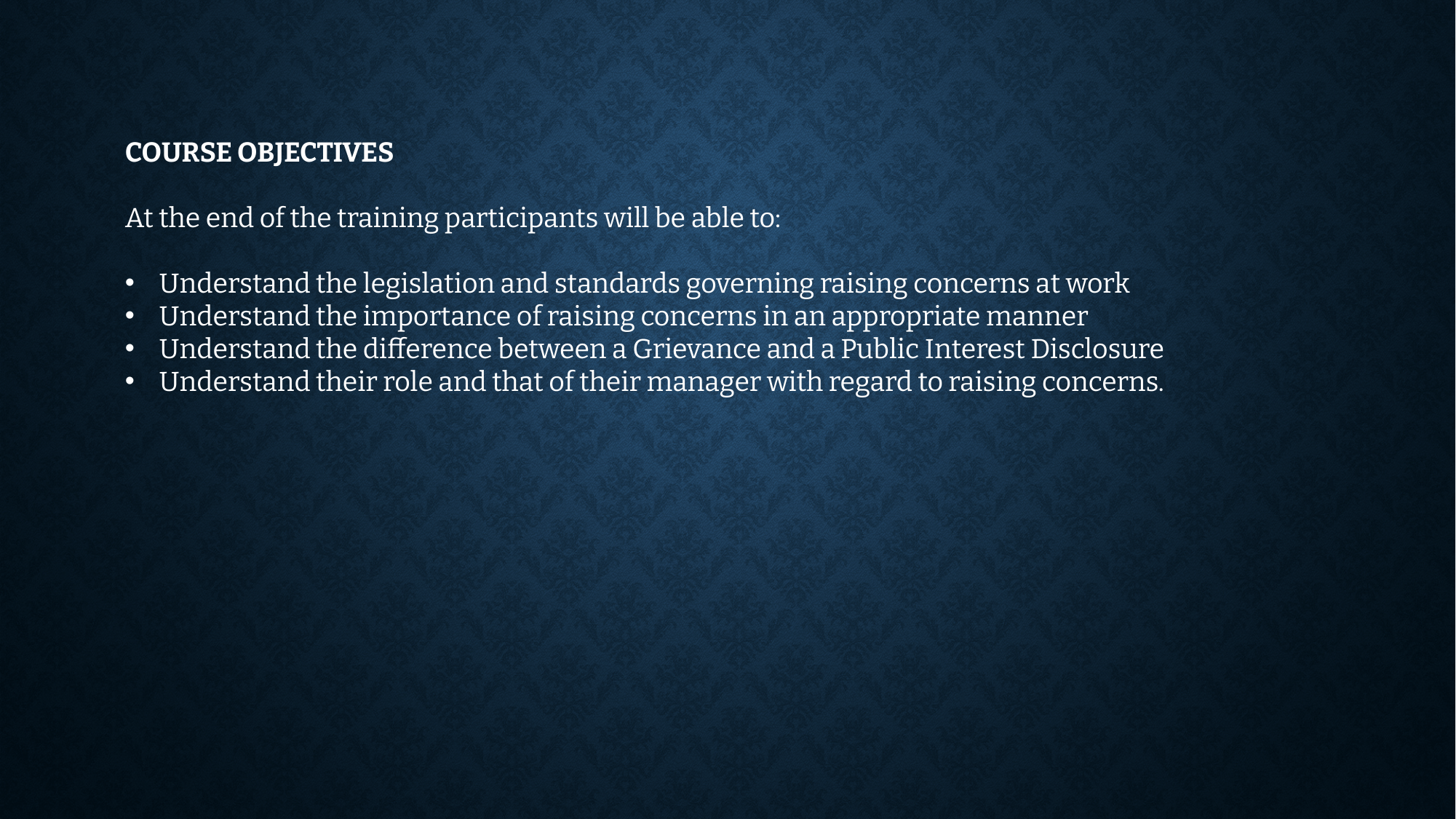

COURSE OBJECTIVES

At the end of the training participants will be able to:

Understand the legislation and standards governing raising concerns at work
Understand the importance of raising concerns in an appropriate manner
Understand the difference between a Grievance and a Public Interest Disclosure
Understand their role and that of their manager with regard to raising concerns.